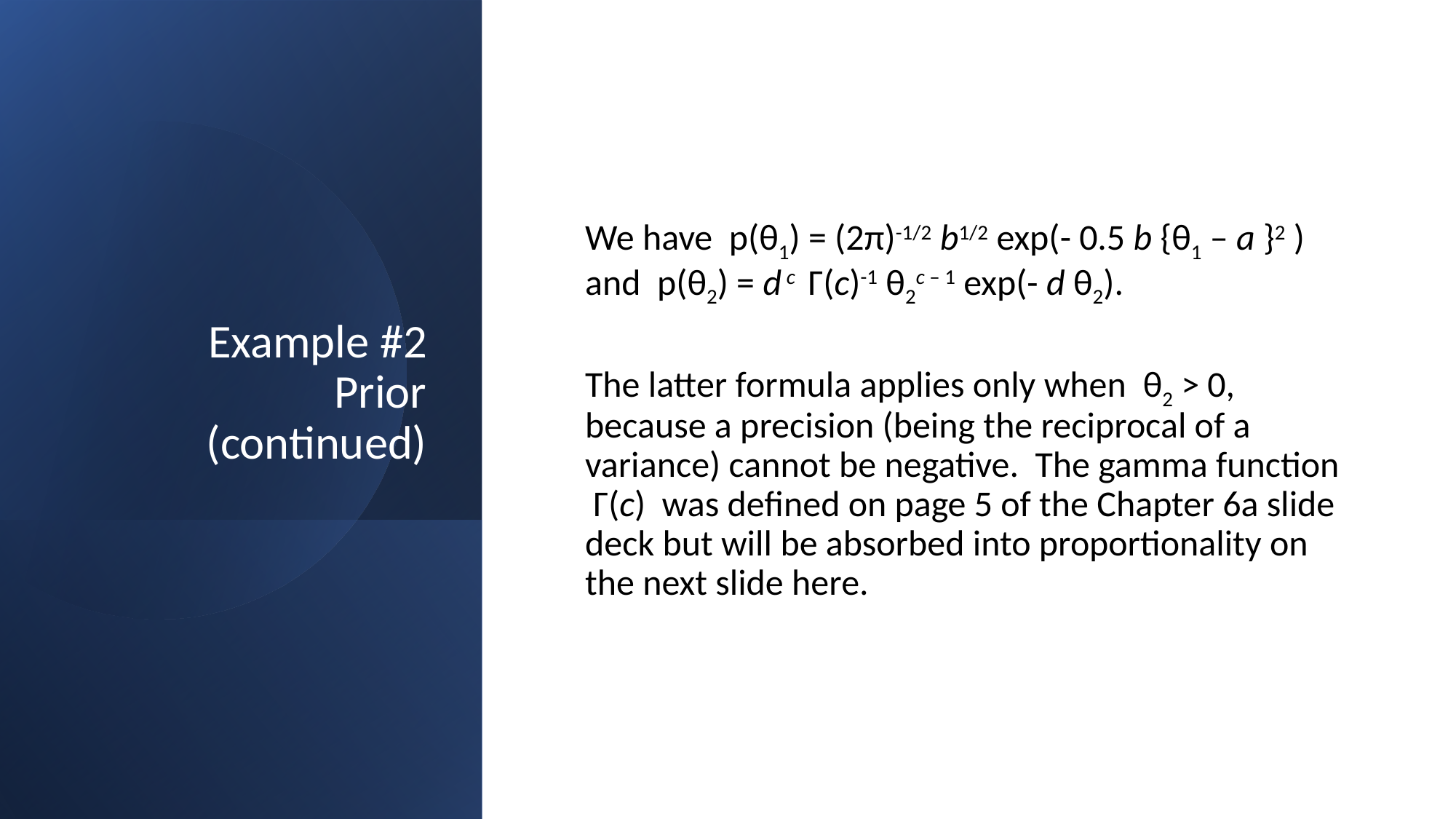

# Example #2 Prior (continued)
We have  p(θ1) = (2π)-1/2 b1/2 exp(- 0.5 b {θ1 – a }2 )  and  p(θ2) = d c  Γ(c)-1 θ2c – 1 exp(- d θ2).

The latter formula applies only when  θ2 > 0,  because a precision (being the reciprocal of a variance) cannot be negative.  The gamma function  Γ(c)  was defined on page 5 of the Chapter 6a slide deck but will be absorbed into proportionality on the next slide here.